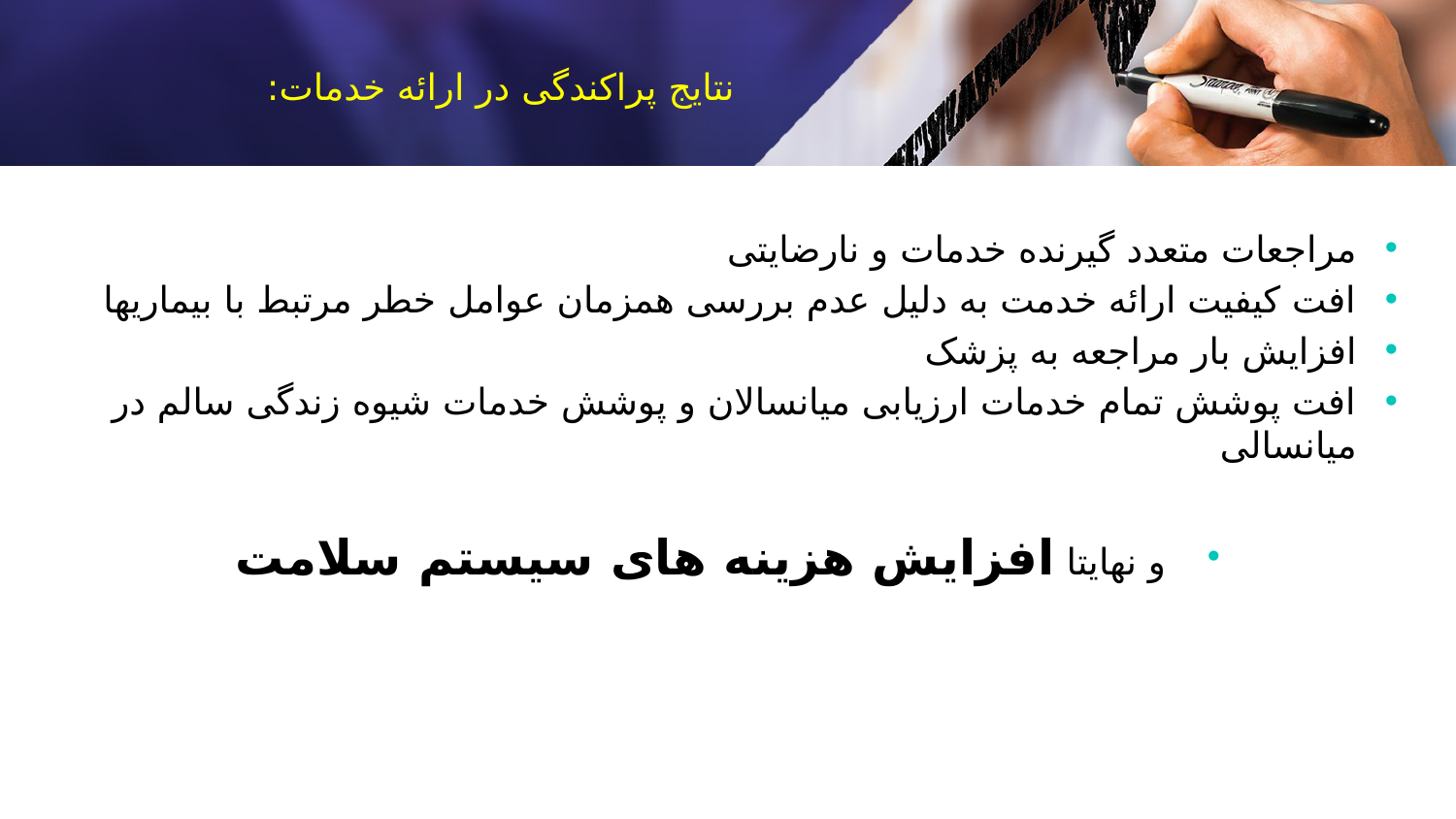

# نتایج پراکندگی در ارائه خدمات:
مراجعات متعدد گیرنده خدمات و نارضایتی
افت کیفیت ارائه خدمت به دلیل عدم بررسی همزمان عوامل خطر مرتبط با بیماریها
افزایش بار مراجعه به پزشک
افت پوشش تمام خدمات ارزیابی میانسالان و پوشش خدمات شیوه زندگی سالم در میانسالی

و نهایتا افزایش هزینه های سیستم سلامت